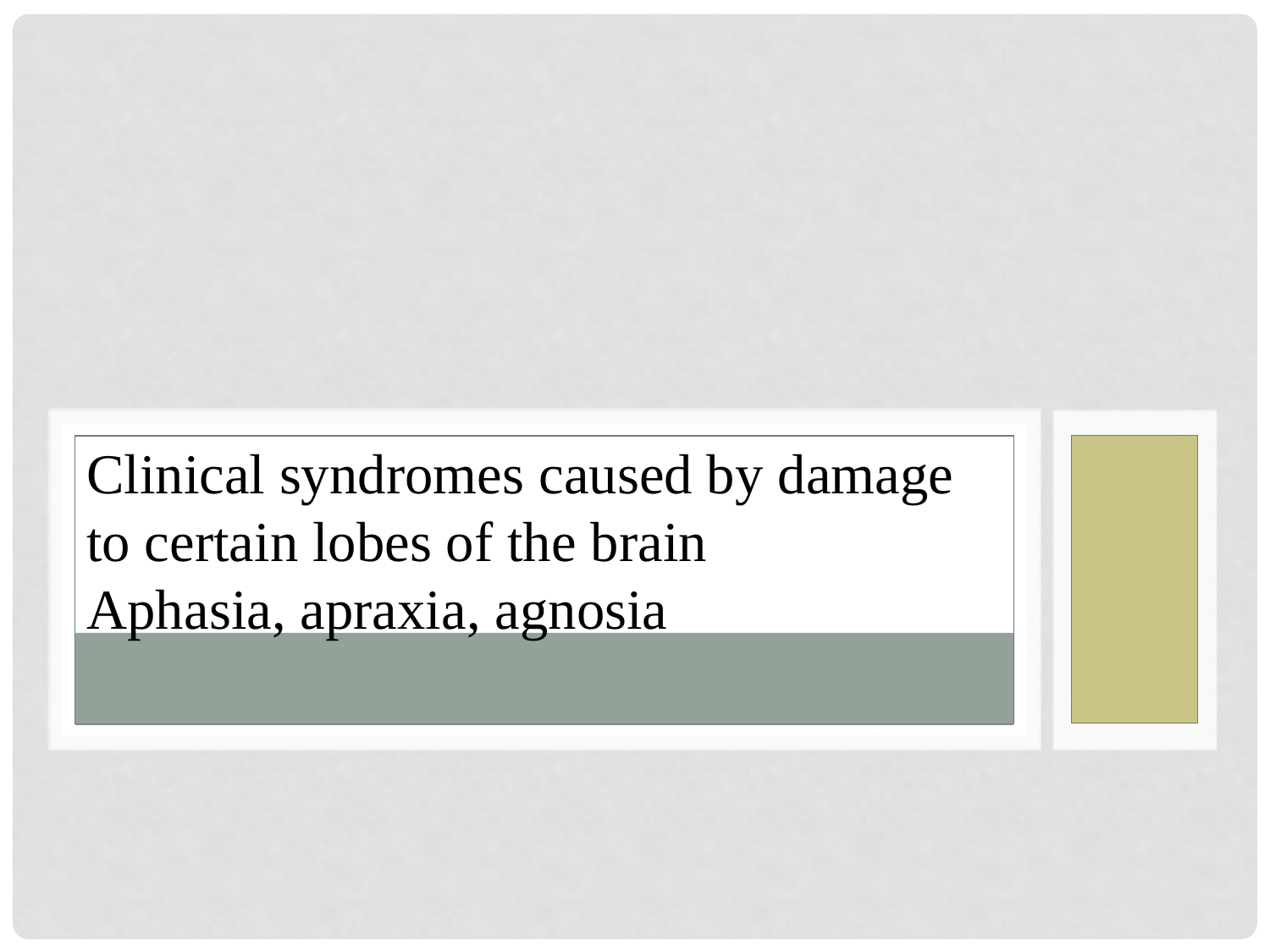

Clinical syndromes caused by damage to certain lobes of the brain
Aphasia, apraxia, agnosia